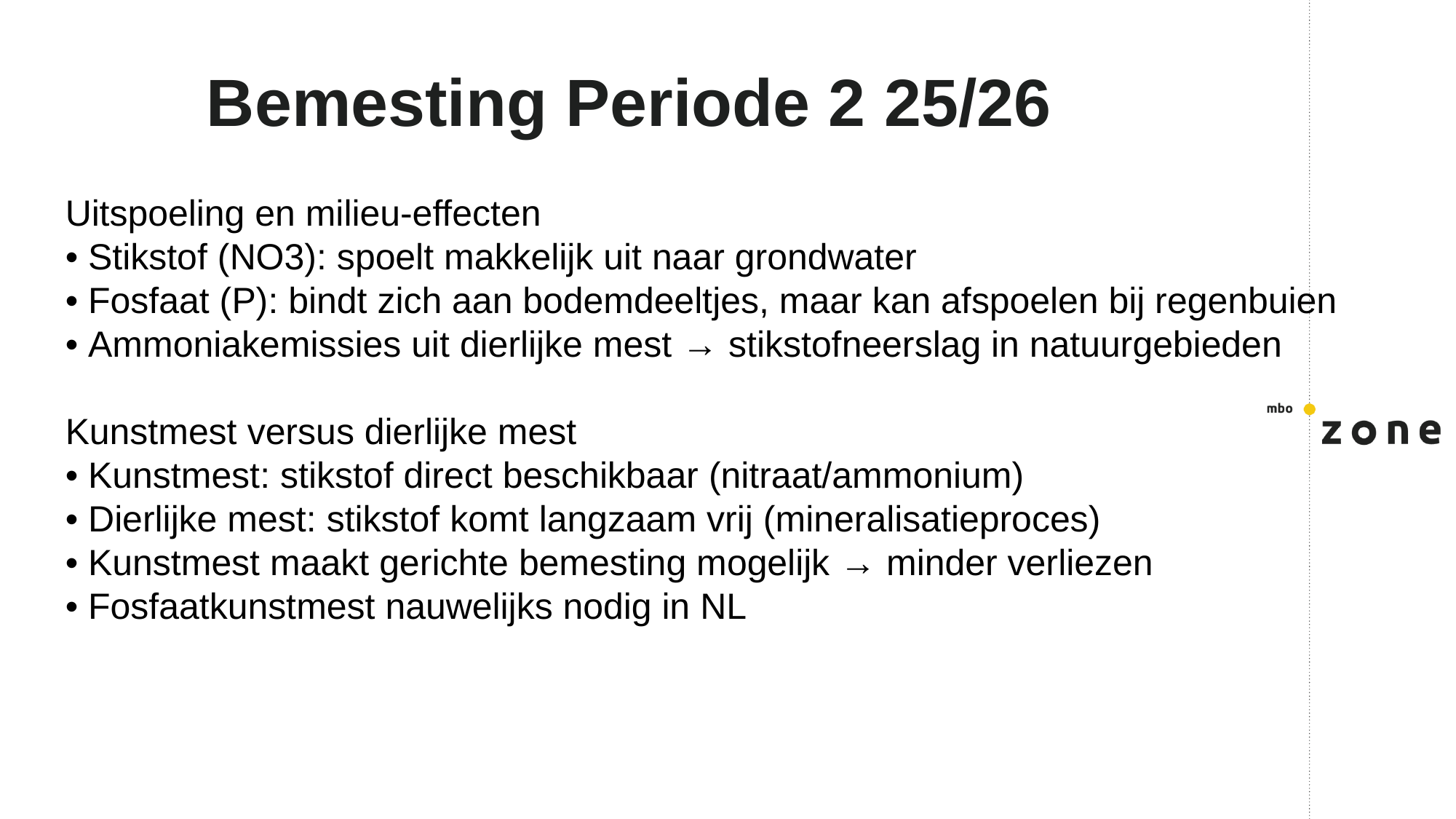

# Bemesting Periode 2 25/26
Uitspoeling en milieu-effecten
• Stikstof (NO3): spoelt makkelijk uit naar grondwater
• Fosfaat (P): bindt zich aan bodemdeeltjes, maar kan afspoelen bij regenbuien
• Ammoniakemissies uit dierlijke mest → stikstofneerslag in natuurgebieden

Kunstmest versus dierlijke mest
• Kunstmest: stikstof direct beschikbaar (nitraat/ammonium)
• Dierlijke mest: stikstof komt langzaam vrij (mineralisatieproces)
• Kunstmest maakt gerichte bemesting mogelijk → minder verliezen
• Fosfaatkunstmest nauwelijks nodig in NL